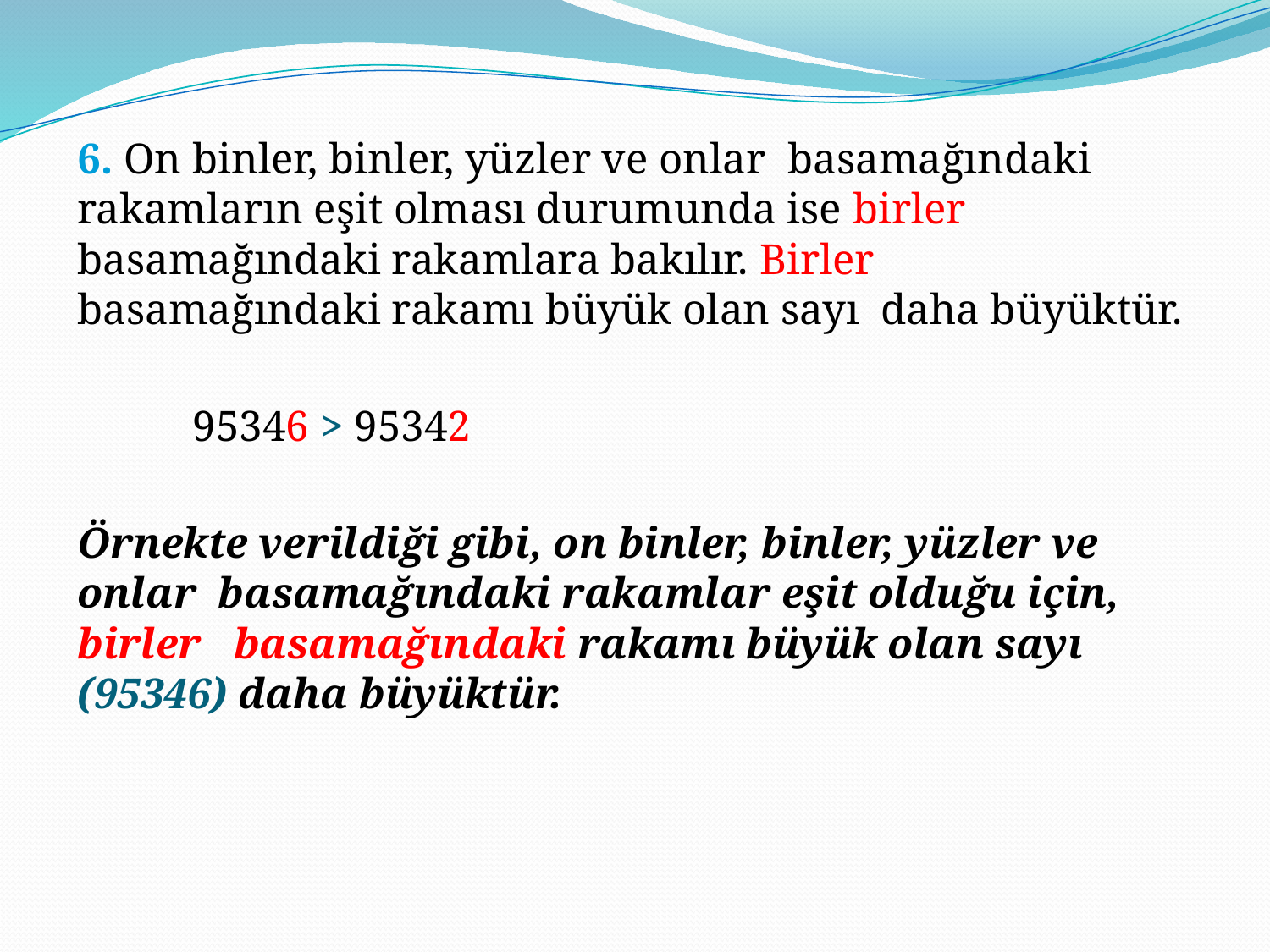

6. On binler, binler, yüzler ve onlar  basamağındaki rakamların eşit olması durumunda ise birler basamağındaki rakamlara bakılır. Birler   basamağındaki rakamı büyük olan sayı  daha büyüktür.

			95346 > 95342

Örnekte verildiği gibi, on binler, binler, yüzler ve onlar  basamağındaki rakamlar eşit olduğu için, birler   basamağındaki rakamı büyük olan sayı (95346) daha büyüktür.